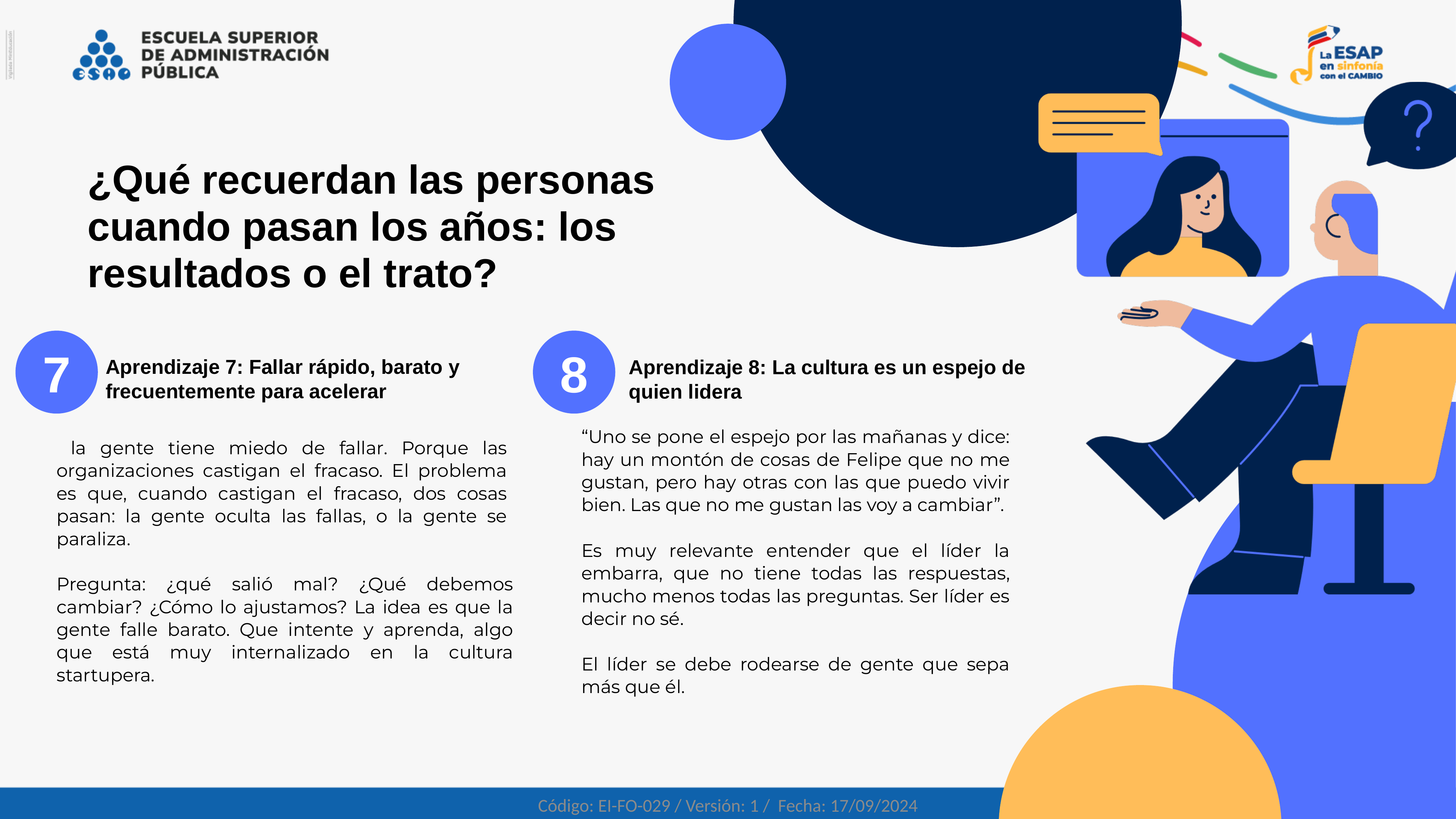

¿Qué recuerdan las personas cuando pasan los años: los resultados o el trato?

7

8
Aprendizaje 7: Fallar rápido, barato y frecuentemente para acelerar
Aprendizaje 8: La cultura es un espejo de quien lidera

“Uno se pone el espejo por las mañanas y dice: hay un montón de cosas de Felipe que no me gustan, pero hay otras con las que puedo vivir bien. Las que no me gustan las voy a cambiar”.

Es muy relevante entender que el líder la embarra, que no tiene todas las respuestas, mucho menos todas las preguntas. Ser líder es decir no sé.

El líder se debe rodearse de gente que sepa más que él.
 la gente tiene miedo de fallar. Porque las organizaciones castigan el fracaso. El problema es que, cuando castigan el fracaso, dos cosas pasan: la gente oculta las fallas, o la gente se paraliza.
Pregunta: ¿qué salió mal? ¿Qué debemos cambiar? ¿Cómo lo ajustamos? La idea es que la gente falle barato. Que intente y aprenda, algo que está muy internalizado en la cultura startupera.

Código: EI-FO-029 / Versión: 1 /  Fecha: 17/09/2024